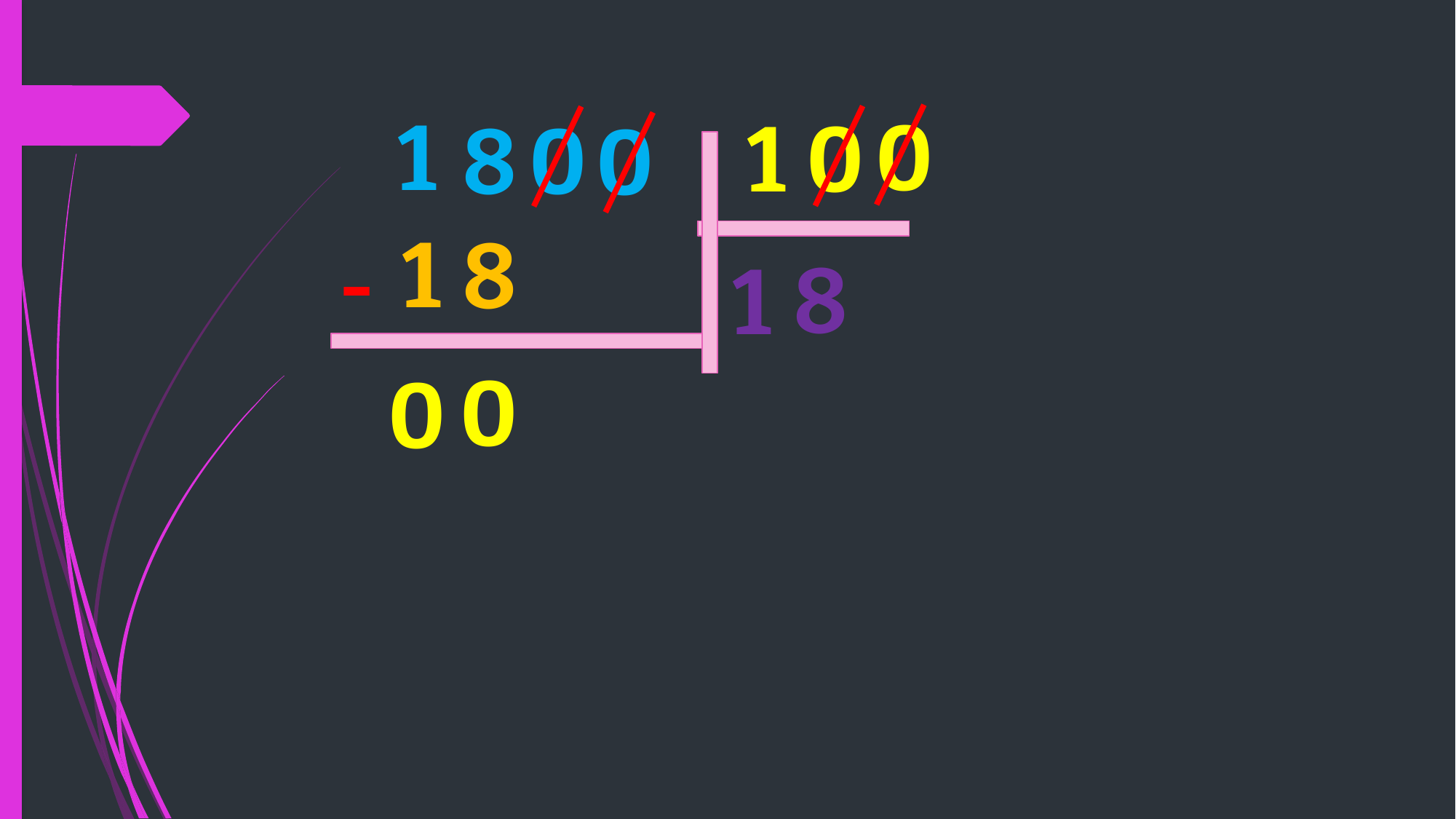

1
0
0
1
8
0
0

1
8

-
8
1

0
0